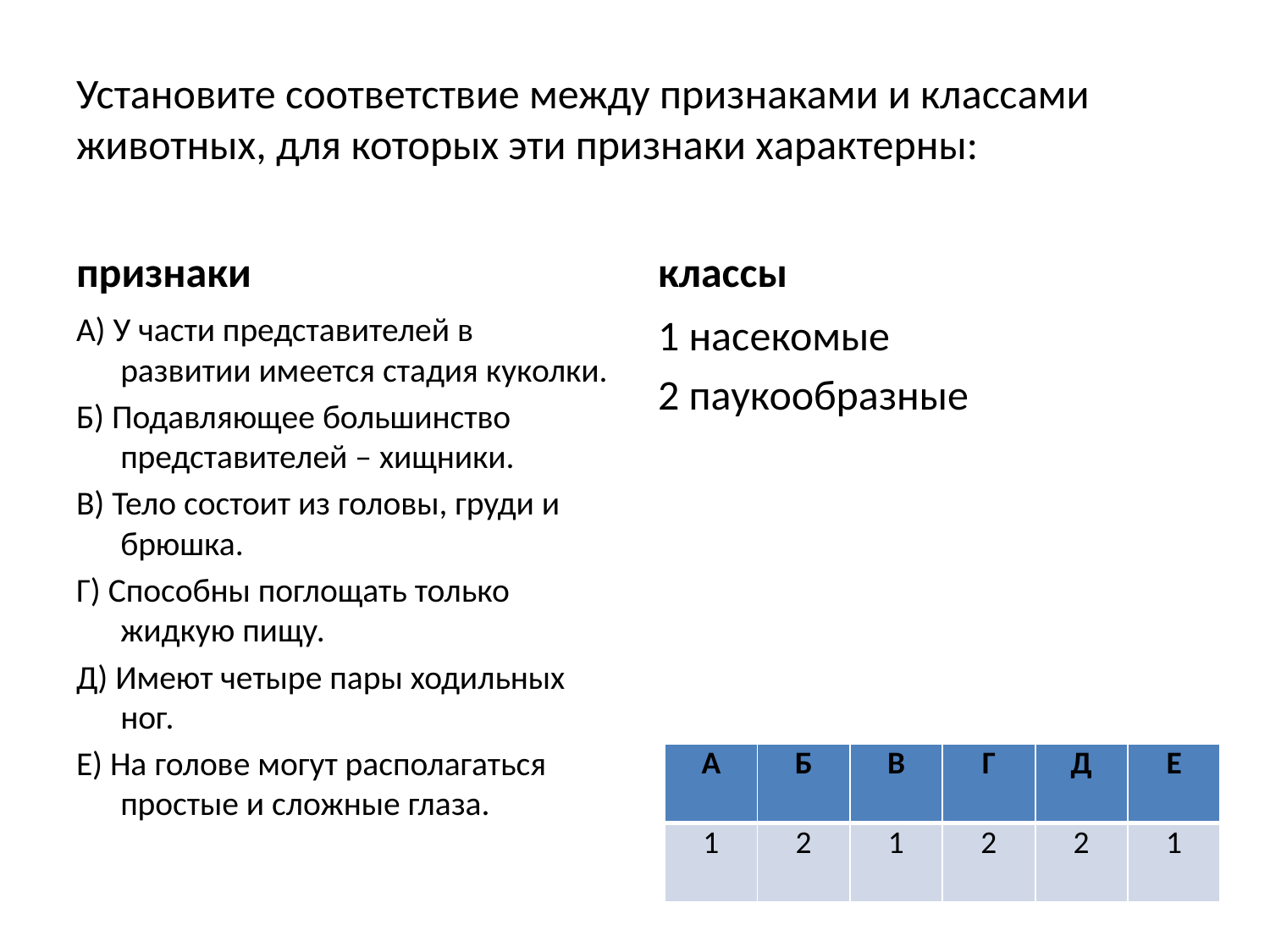

# Установите соответствие между признаками и классами животных, для которых эти признаки характерны:
признаки
классы
А) У части представителей в развитии имеется стадия куколки.
Б) Подавляющее большинство представителей – хищники.
В) Тело состоит из головы, груди и брюшка.
Г) Способны поглощать только жидкую пищу.
Д) Имеют четыре пары ходильных ног.
Е) На голове могут располагаться простые и сложные глаза.
1 насекомые
2 паукообразные

| А | Б | В | Г | Д | Е |
| --- | --- | --- | --- | --- | --- |
| 1 | 2 | 1 | 2 | 2 | 1 |